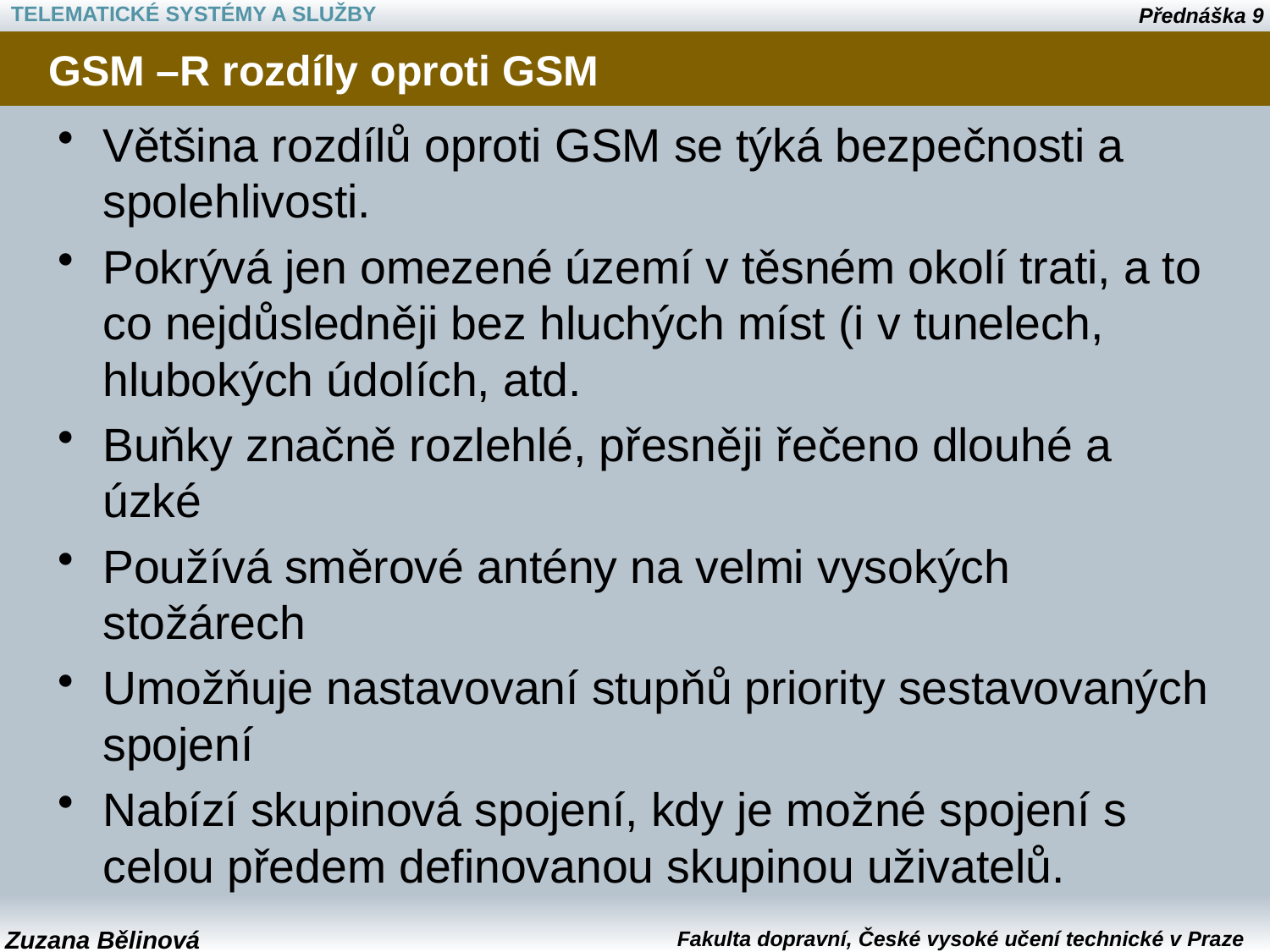

# GSM –R rozdíly oproti GSM
Většina rozdílů oproti GSM se týká bezpečnosti a spolehlivosti.
Pokrývá jen omezené území v těsném okolí trati, a to co nejdůsledněji bez hluchých míst (i v tunelech, hlubokých údolích, atd.
Buňky značně rozlehlé, přesněji řečeno dlouhé a úzké
Používá směrové antény na velmi vysokých stožárech
Umožňuje nastavovaní stupňů priority sestavovaných spojení
Nabízí skupinová spojení, kdy je možné spojení s celou předem definovanou skupinou uživatelů.